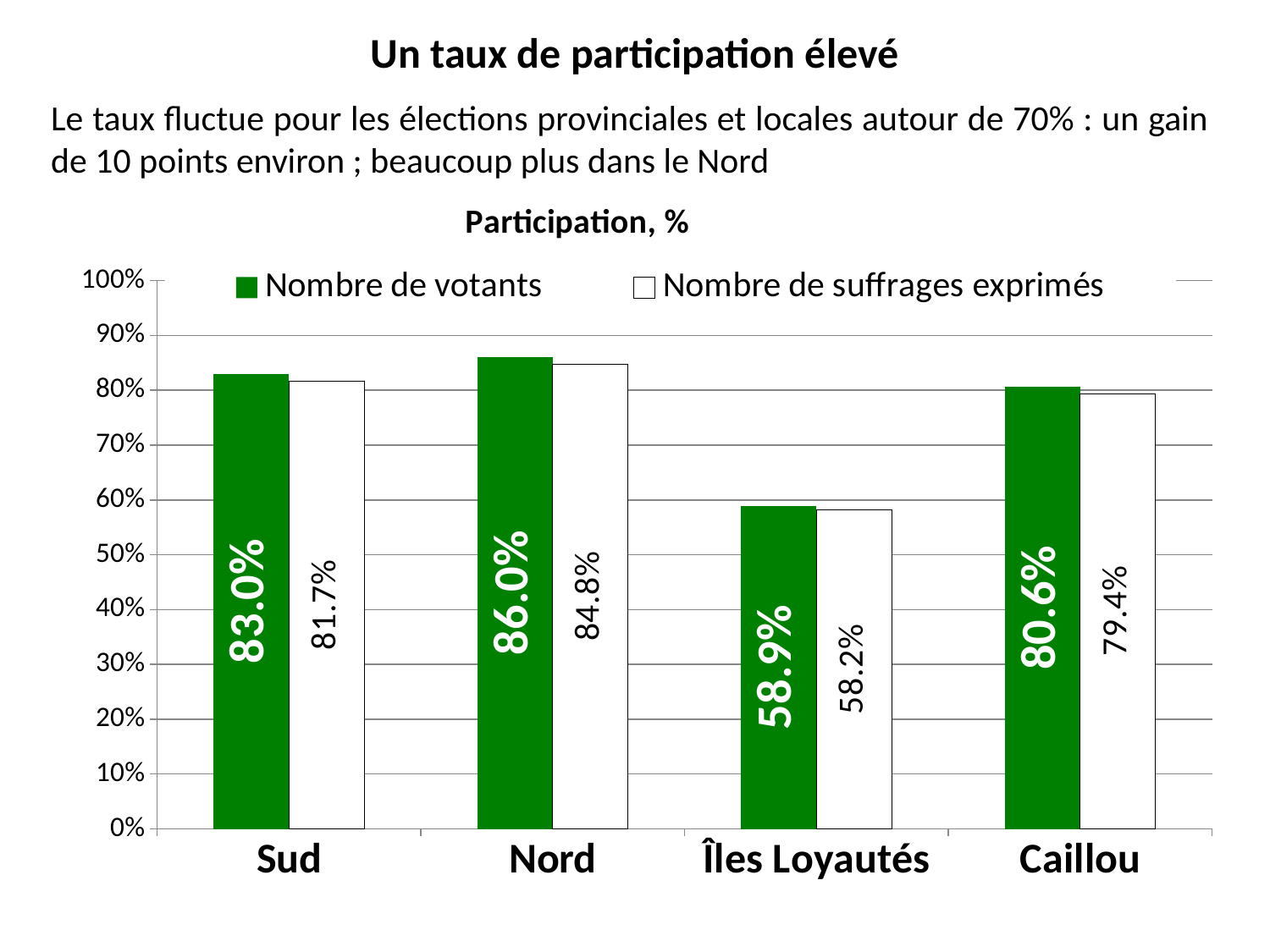

# Un taux de participation élevé
Le taux fluctue pour les élections provinciales et locales autour de 70% : un gain de 10 points environ ; beaucoup plus dans le Nord

### Chart: Participation, %

| Category | Nombre de votants  | Nombre de suffrages exprimés |
|---|---|---|
| Sud | 0.830071332245014 | 0.816612250692029 |
| Nord | 0.860114365620396 | 0.847903713137064 |
| Îles Loyautés | 0.588909875876956 | 0.581759309228278 |
| Caillou | 0.806303037229635 | 0.793931255178719 |